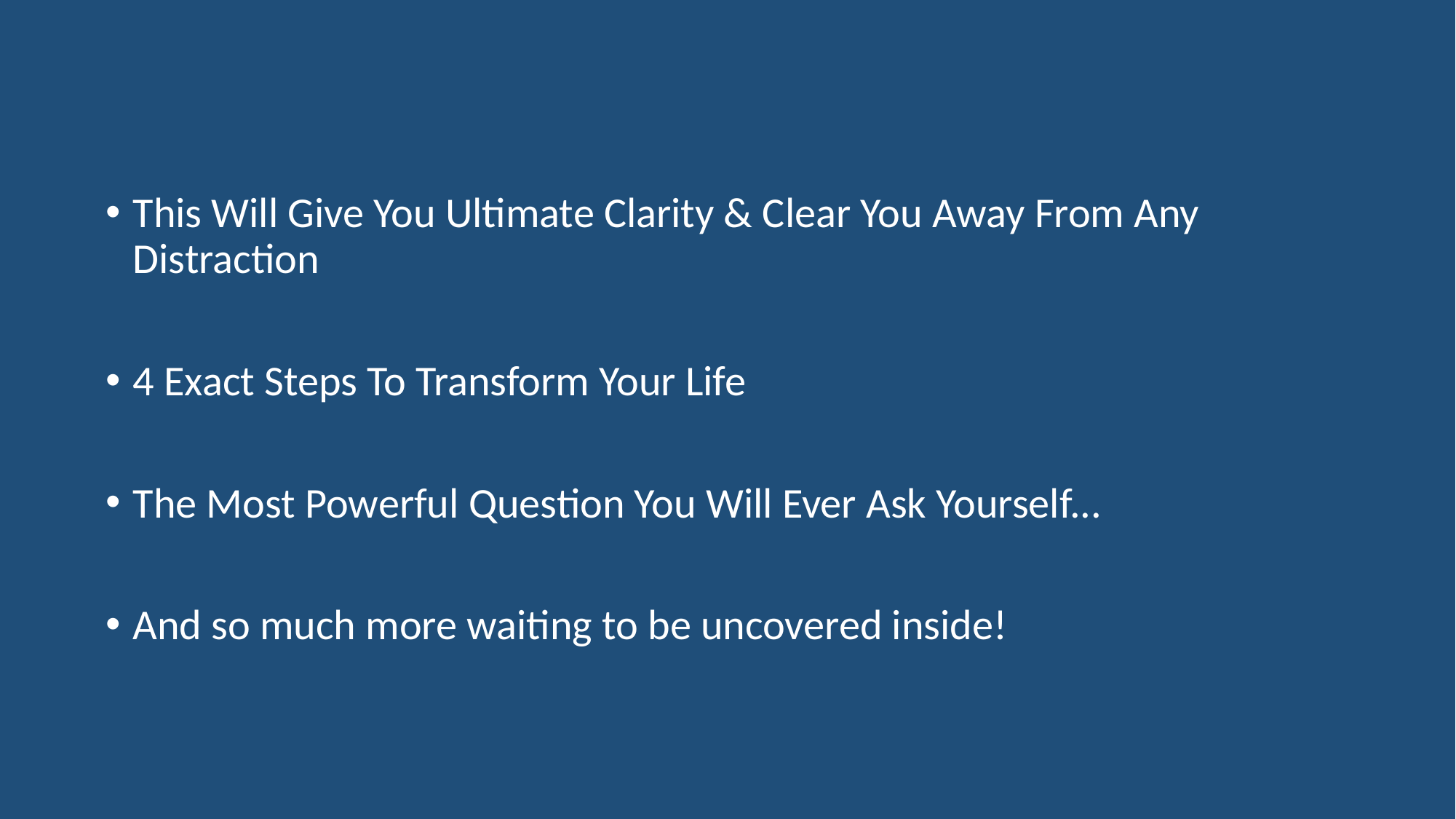

This Will Give You Ultimate Clarity & Clear You Away From Any Distraction

4 Exact Steps To Transform Your Life

The Most Powerful Question You Will Ever Ask Yourself...

And so much more waiting to be uncovered inside!